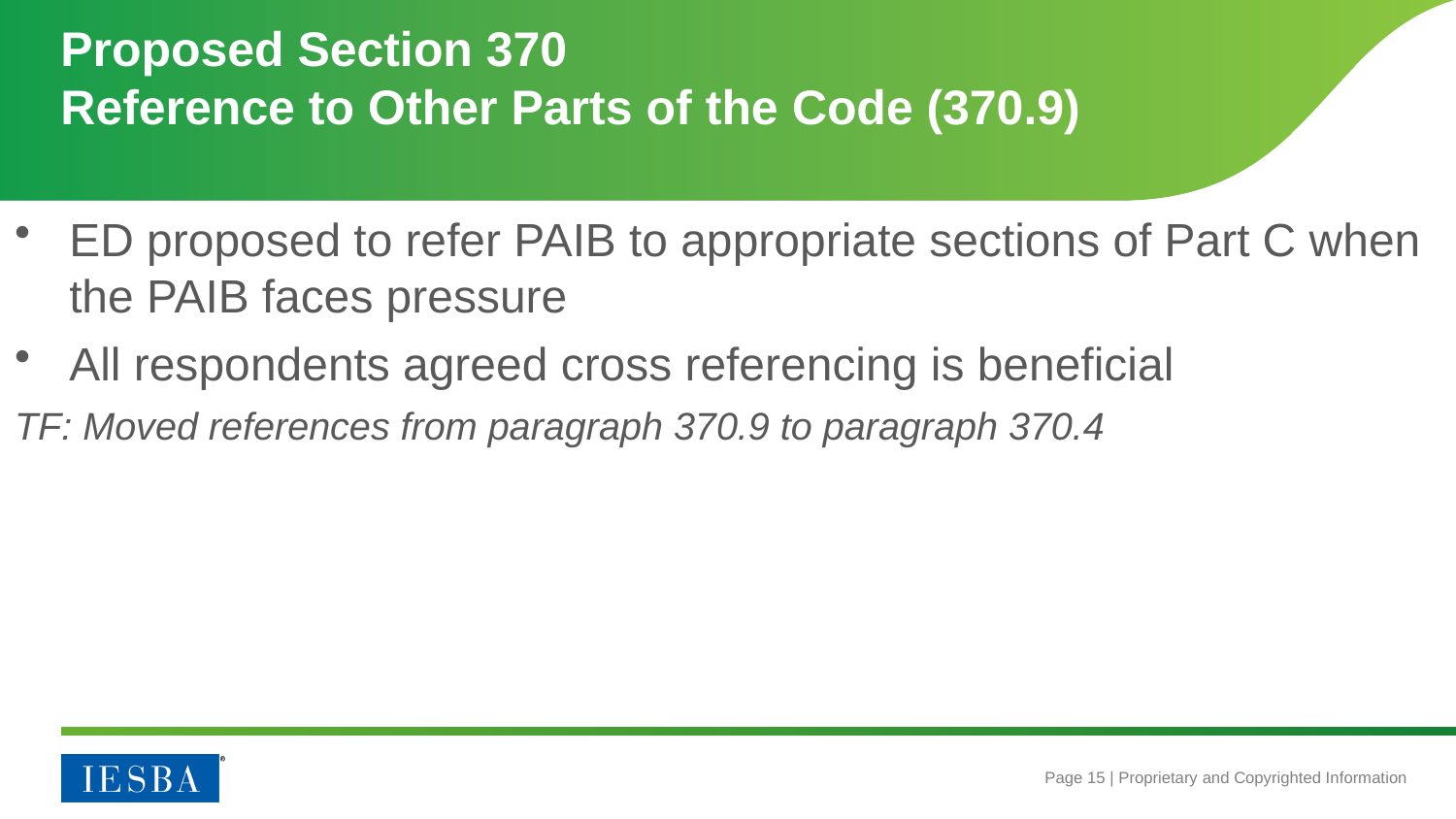

# Proposed Section 370 Reference to Other Parts of the Code (370.9)
ED proposed to refer PAIB to appropriate sections of Part C when the PAIB faces pressure
All respondents agreed cross referencing is beneficial
TF: Moved references from paragraph 370.9 to paragraph 370.4